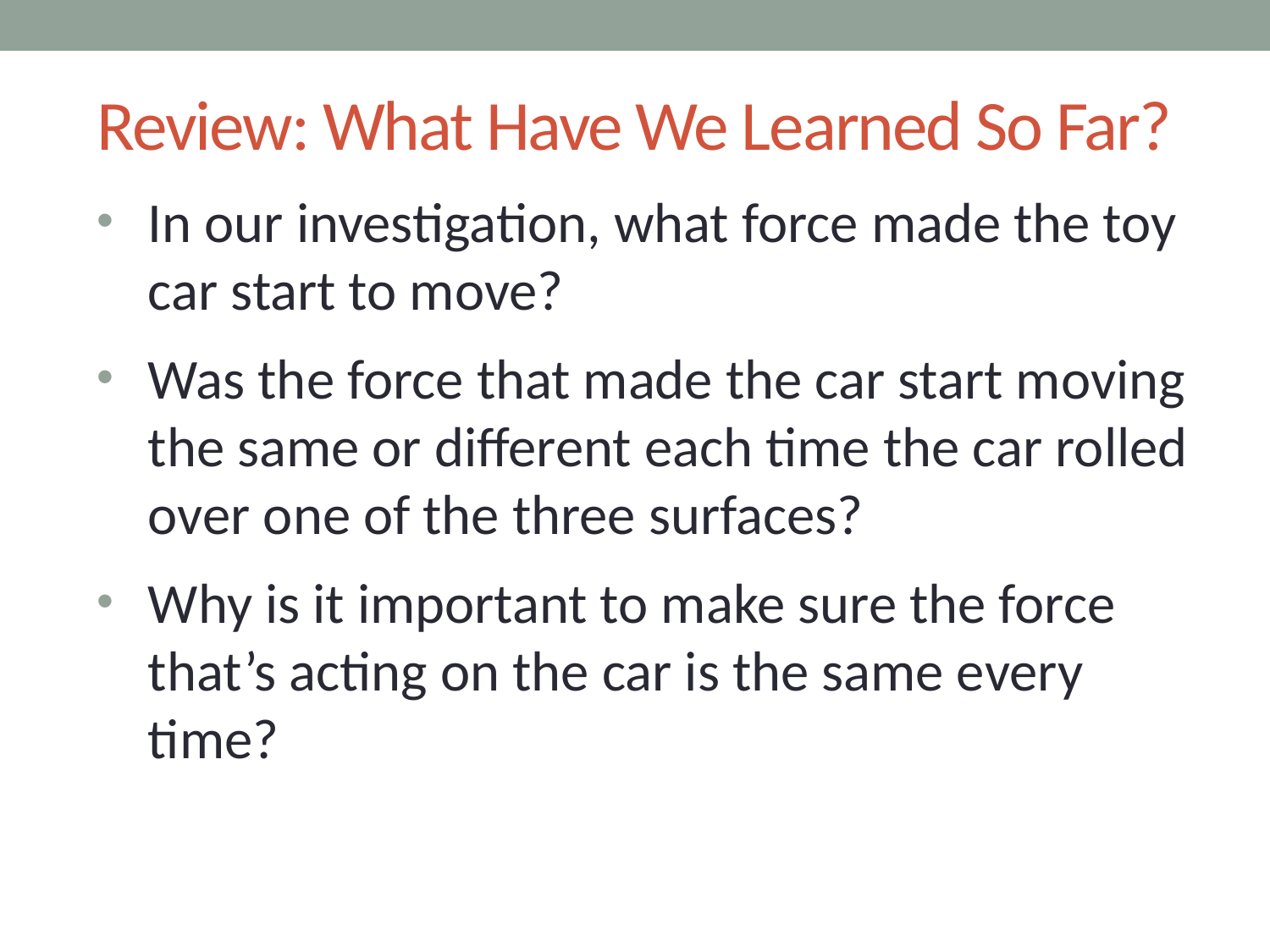

# Review: What Have We Learned So Far?
In our investigation, what force made the toy car start to move?
Was the force that made the car start moving the same or different each time the car rolled over one of the three surfaces?
Why is it important to make sure the force that’s acting on the car is the same every time?